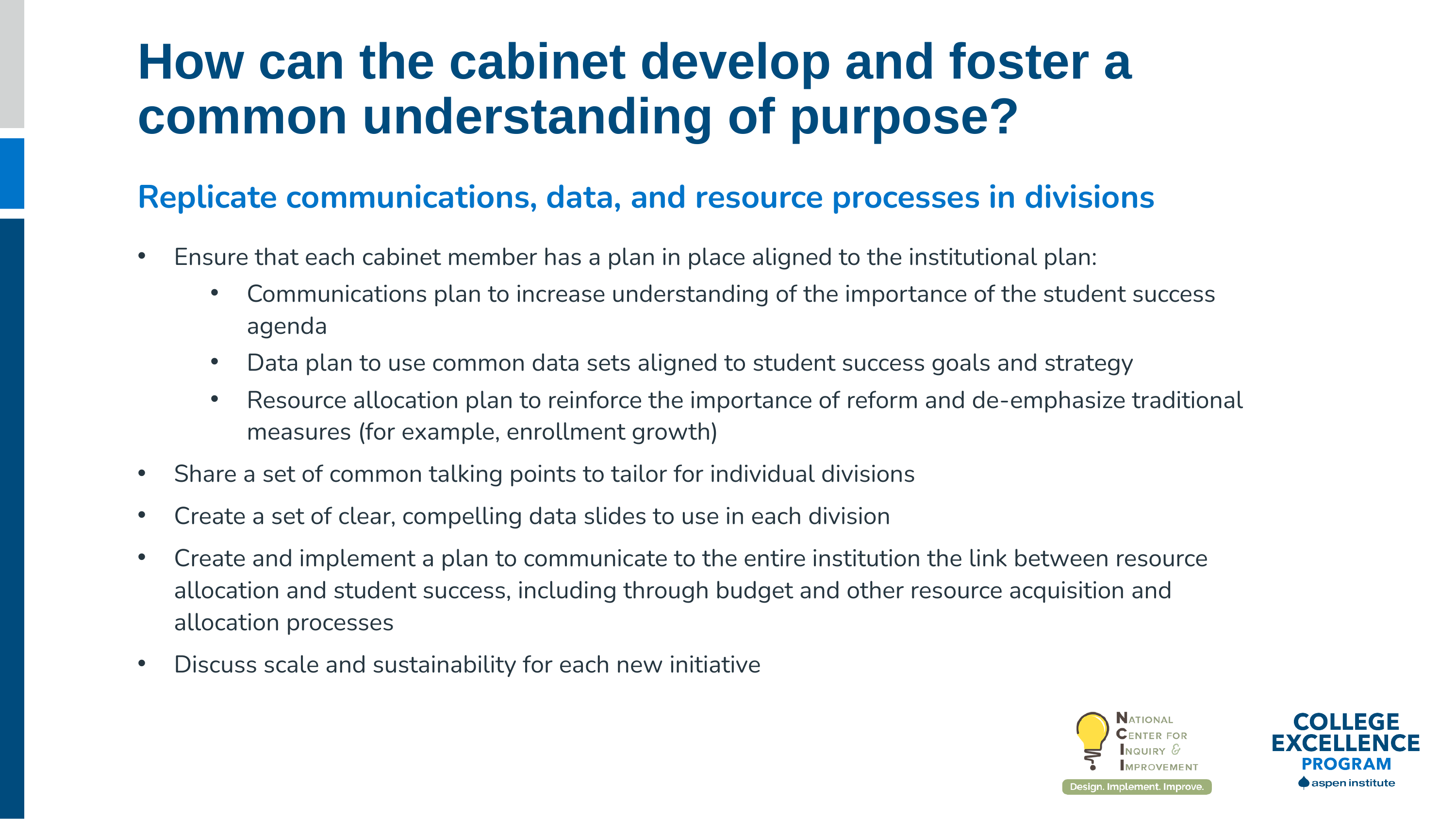

How can the cabinet develop and foster a common understanding of purpose?
Replicate communications, data, and resource processes in divisions
Ensure that each cabinet member has a plan in place aligned to the institutional plan:
Communications plan to increase understanding of the importance of the student success agenda
Data plan to use common data sets aligned to student success goals and strategy
Resource allocation plan to reinforce the importance of reform and de-emphasize traditional measures (for example, enrollment growth)
Share a set of common talking points to tailor for individual divisions
Create a set of clear, compelling data slides to use in each division
Create and implement a plan to communicate to the entire institution the link between resource allocation and student success, including through budget and other resource acquisition and allocation processes
Discuss scale and sustainability for each new initiative